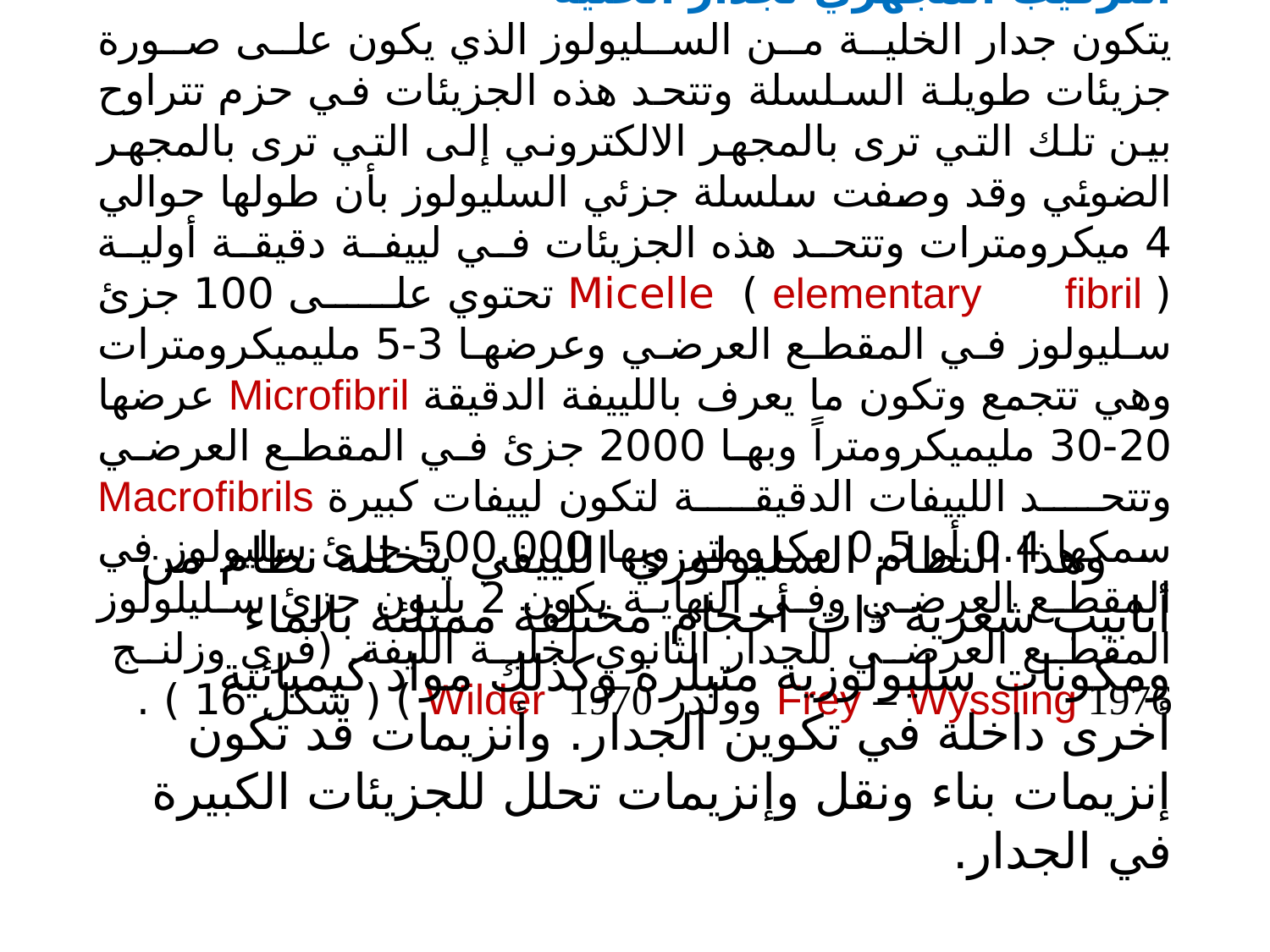

التركيب المجهري لجدار الخلية
	يتكون جدار الخلية من السليولوز الذي يكون على صورة جزيئات طويلة السلسلة وتتحد هذه الجزيئات في حزم تتراوح بين تلك التي ترى بالمجهر الالكتروني إلى التي ترى بالمجهر الضوئي وقد وصفت سلسلة جزئي السليولوز بأن طولها حوالي 4 ميكرومترات وتتحد هذه الجزيئات في لييفة دقيقة أولية ( elementary fibril )  Micelle تحتوي على 100 جزئ سليولوز في المقطع العرضي وعرضها 3-5 مليميكرومترات وهي تتجمع وتكون ما يعرف باللييفة الدقيقة Microfibril عرضها 20-30 مليميكرومتراً وبها 2000 جزئ في المقطع العرضي وتتحد اللييفات الدقيقة لتكون لييفات كبيرة Macrofibrils سمكها 0.4 أو 0.5 مكرومتر وبها 500.000 جزئ سليولوز في المقطع العرضي وفي النهاية يكون 2 بليون جزئ سليلولوز المقطع العرضي للجدار الثانوي لخلية الليفة. (فري وزلنج  Frey – Wyssling 1976 وولدر Wilder  1970 ) ( شكل 16 ) .
وهذا النظام السليولوزي اللييفي يتخلله نظام من أنابيب شعرية ذات أحجام مختلفة ممتلئة بالماء ومكونات سليولوزية متبلرة وكذلك مواد كيميائية أخرى داخلة في تكوين الجدار. وأنزيمات قد تكون إنزيمات بناء ونقل وإنزيمات تحلل للجزيئات الكبيرة في الجدار.